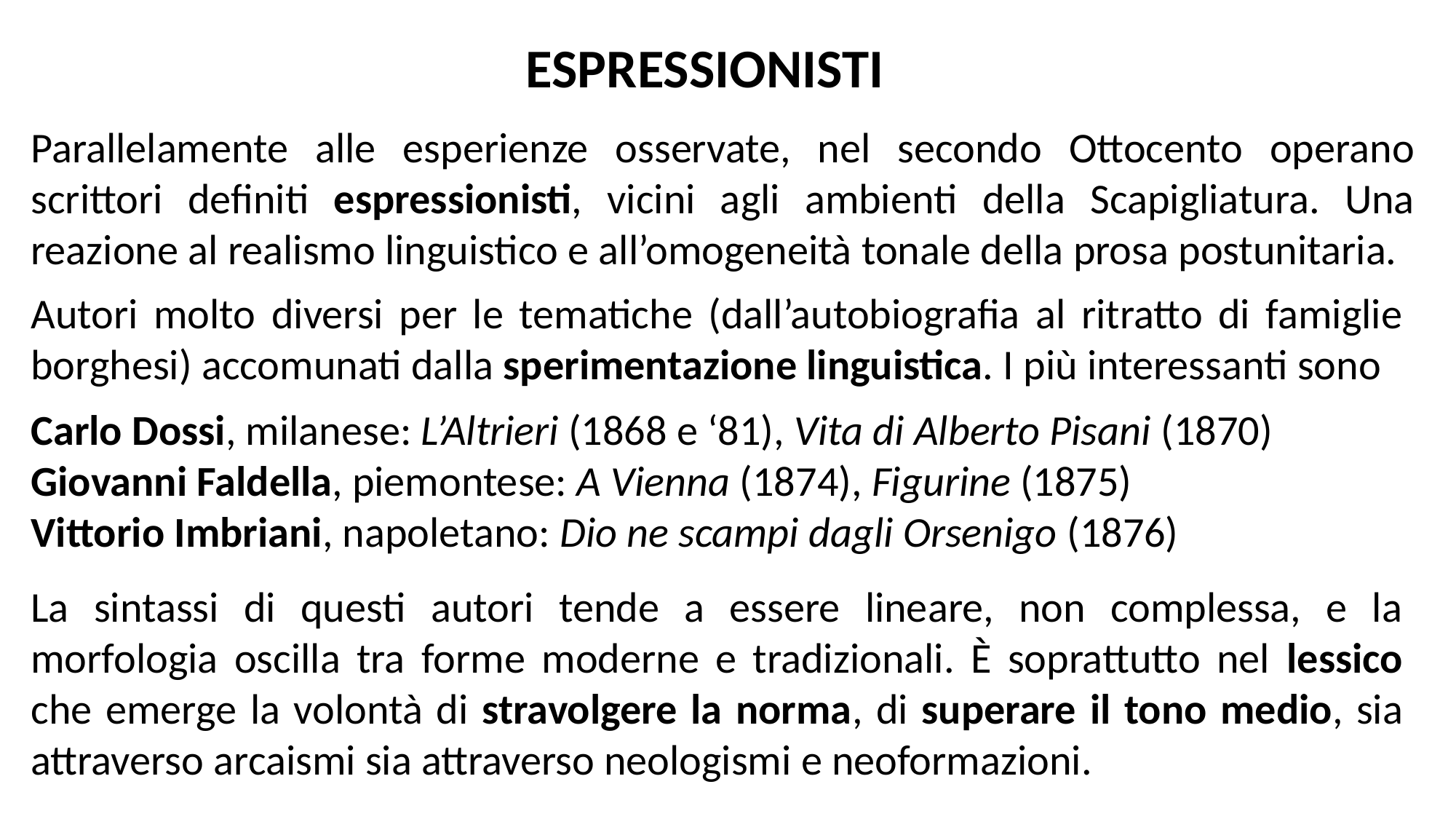

ESPRESSIONISTI
Parallelamente alle esperienze osservate, nel secondo Ottocento operano scrittori definiti espressionisti, vicini agli ambienti della Scapigliatura. Una reazione al realismo linguistico e all’omogeneità tonale della prosa postunitaria.
Autori molto diversi per le tematiche (dall’autobiografia al ritratto di famiglie borghesi) accomunati dalla sperimentazione linguistica. I più interessanti sono

Carlo Dossi, milanese: L’Altrieri (1868 e ‘81), Vita di Alberto Pisani (1870)
Giovanni Faldella, piemontese: A Vienna (1874), Figurine (1875)
Vittorio Imbriani, napoletano: Dio ne scampi dagli Orsenigo (1876)
La sintassi di questi autori tende a essere lineare, non complessa, e la morfologia oscilla tra forme moderne e tradizionali. È soprattutto nel lessico che emerge la volontà di stravolgere la norma, di superare il tono medio, sia attraverso arcaismi sia attraverso neologismi e neoformazioni.